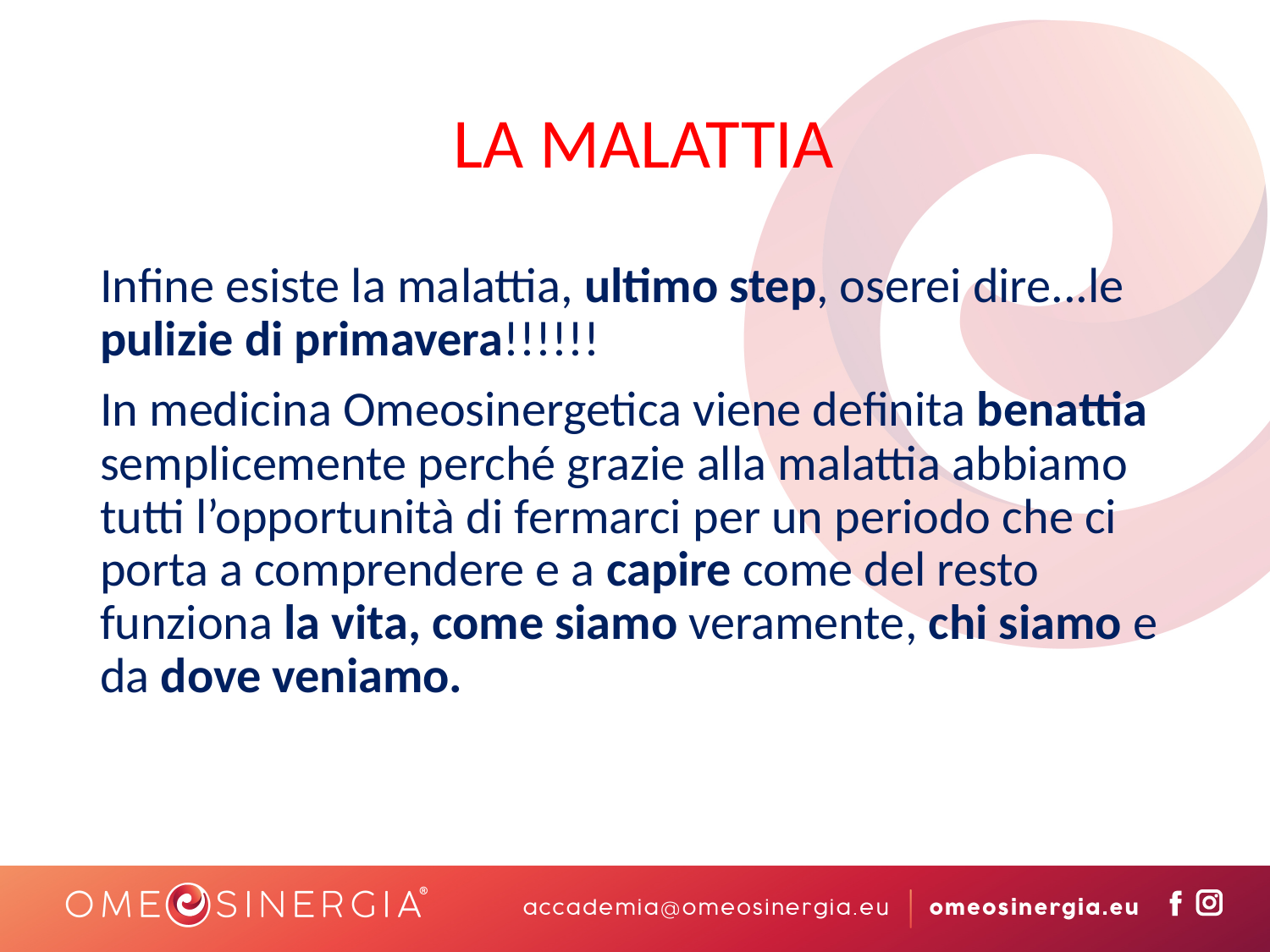

# LA MALATTIA
Infine esiste la malattia, ultimo step, oserei dire...le pulizie di primavera!!!!!!
In medicina Omeosinergetica viene definita benattia semplicemente perché grazie alla malattia abbiamo tutti l’opportunità di fermarci per un periodo che ci porta a comprendere e a capire come del resto funziona la vita, come siamo veramente, chi siamo e da dove veniamo.